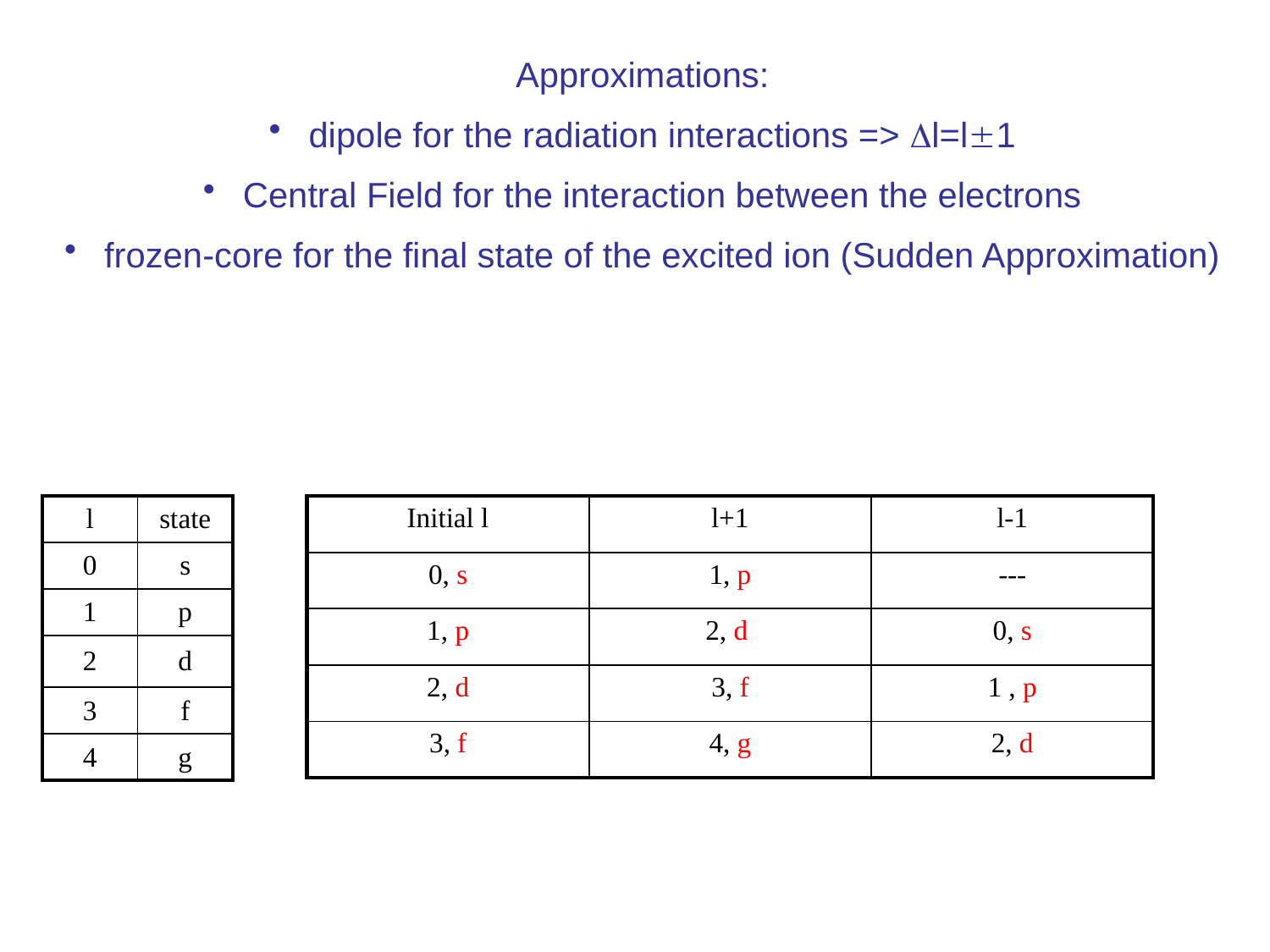

Approximations:
 dipole for the radiation interactions => Δl=l±1
 Central Field for the interaction between the electrons
 frozen-core for the final state of the excited ion (Sudden Approximation)
| l | state |
| --- | --- |
| 0 | s |
| 1 | p |
| 2 | d |
| 3 | f |
| 4 | g |
| Initial l | l+1 | l-1 |
| --- | --- | --- |
| 0, s | 1, p | --- |
| 1, p | 2, d | 0, s |
| 2, d | 3, f | 1 , p |
| 3, f | 4, g | 2, d |